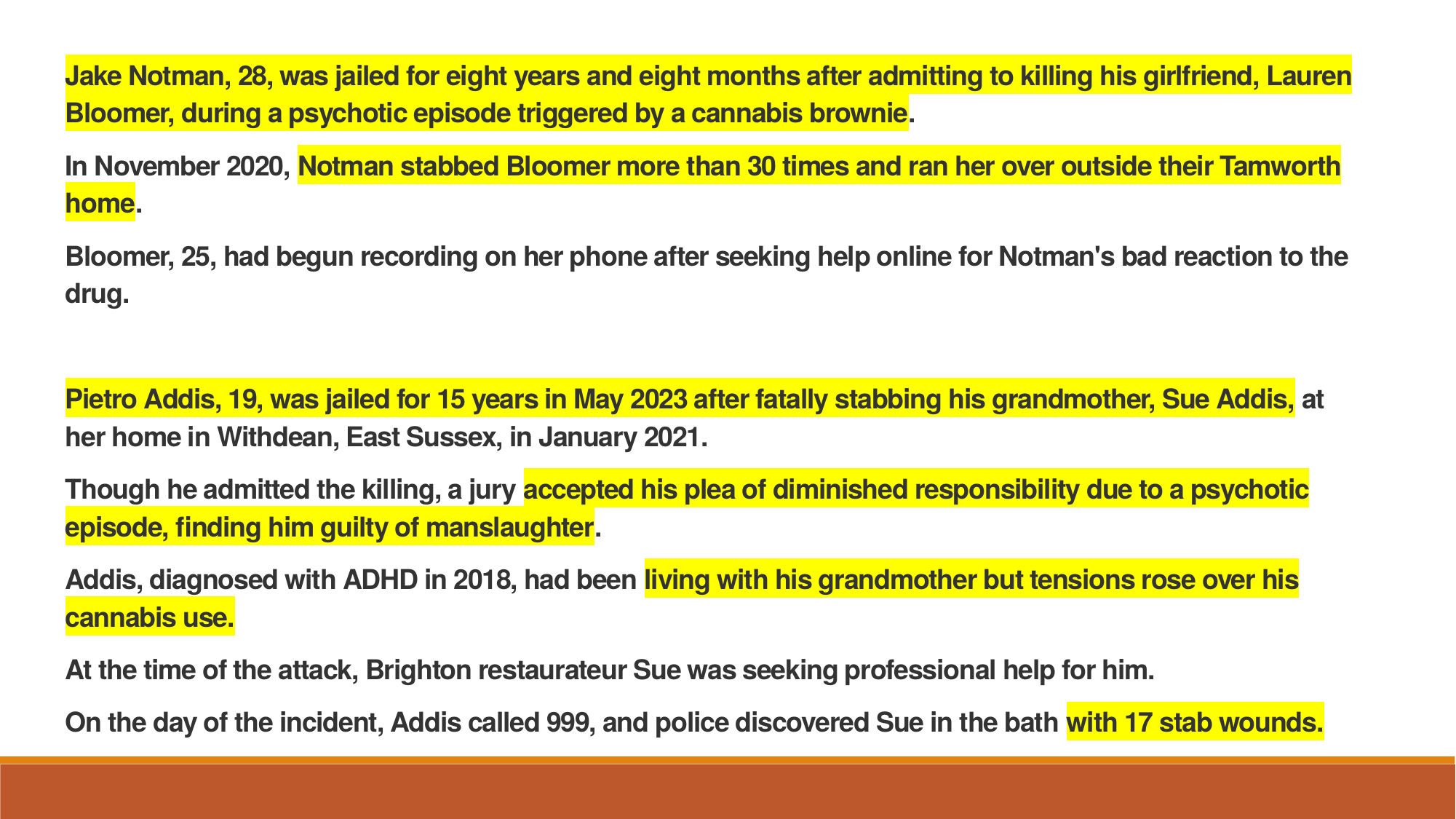

Jake Notman, 28, was jailed for eight years and eight months after admitting to killing his girlfriend, Lauren Bloomer, during a psychotic episode triggered by a cannabis brownie.
In November 2020, Notman stabbed Bloomer more than 30 times and ran her over outside their Tamworth home.
Bloomer, 25, had begun recording on her phone after seeking help online for Notman's bad reaction to the drug.
Pietro Addis, 19, was jailed for 15 years in May 2023 after fatally stabbing his grandmother, Sue Addis, at her home in Withdean, East Sussex, in January 2021.
Though he admitted the killing, a jury accepted his plea of diminished responsibility due to a psychotic episode, finding him guilty of manslaughter.
Addis, diagnosed with ADHD in 2018, had been living with his grandmother but tensions rose over his cannabis use.
At the time of the attack, Brighton restaurateur Sue was seeking professional help for him.
On the day of the incident, Addis called 999, and police discovered Sue in the bath with 17 stab wounds.